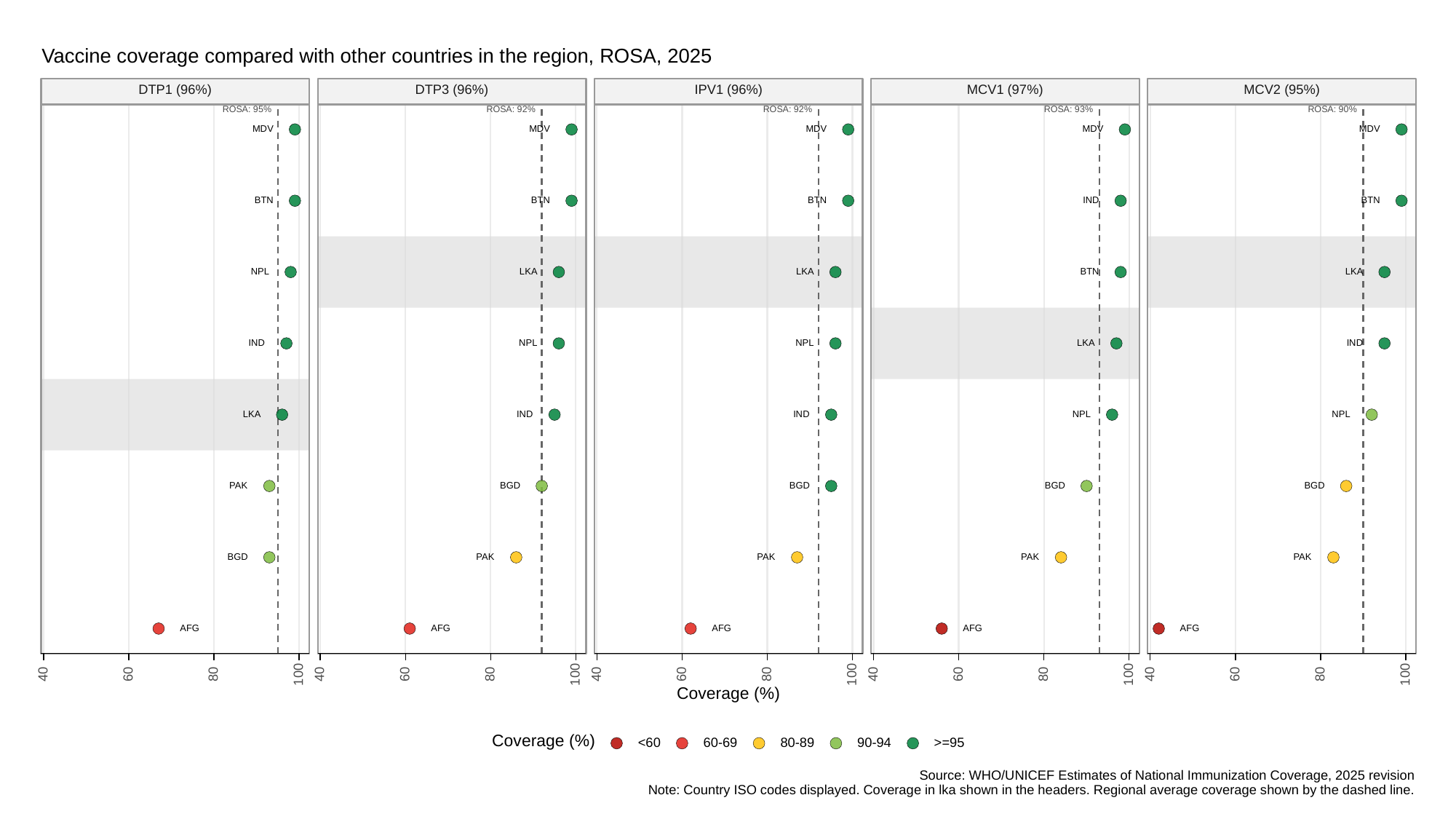

Vaccine coverage compared with other countries in the region, ROSA, 2025

DTP1 (96%)
DTP3 (96%)
IPV1 (96%)
MCV1 (97%)
MCV2 (95%)

ROSA: 95%
ROSA: 92%
ROSA: 92%
ROSA: 93%
ROSA: 90%

MDV
MDV
MDV
MDV
MDV

BTN
BTN
BTN
IND
BTN

NPL
LKA
LKA
BTN
LKA

IND
NPL
NPL
LKA
IND

LKA
IND
IND
NPL
NPL

BGD
BGD
BGD
BGD
PAK

BGD
PAK
PAK
PAK
PAK

AFG
AFG
AFG
AFG
AFG

40
60
80
100
40
60
80
100
40
60
80
100
40
60
80
100
40
60
80
100
Coverage (%)
Coverage (%)

<60
60-69
80-89
90-94
>=95
Source: WHO/UNICEF Estimates of National Immunization Coverage, 2025 revision
Note: Country ISO codes displayed. Coverage in lka shown in the headers. Regional average coverage shown by the dashed line.